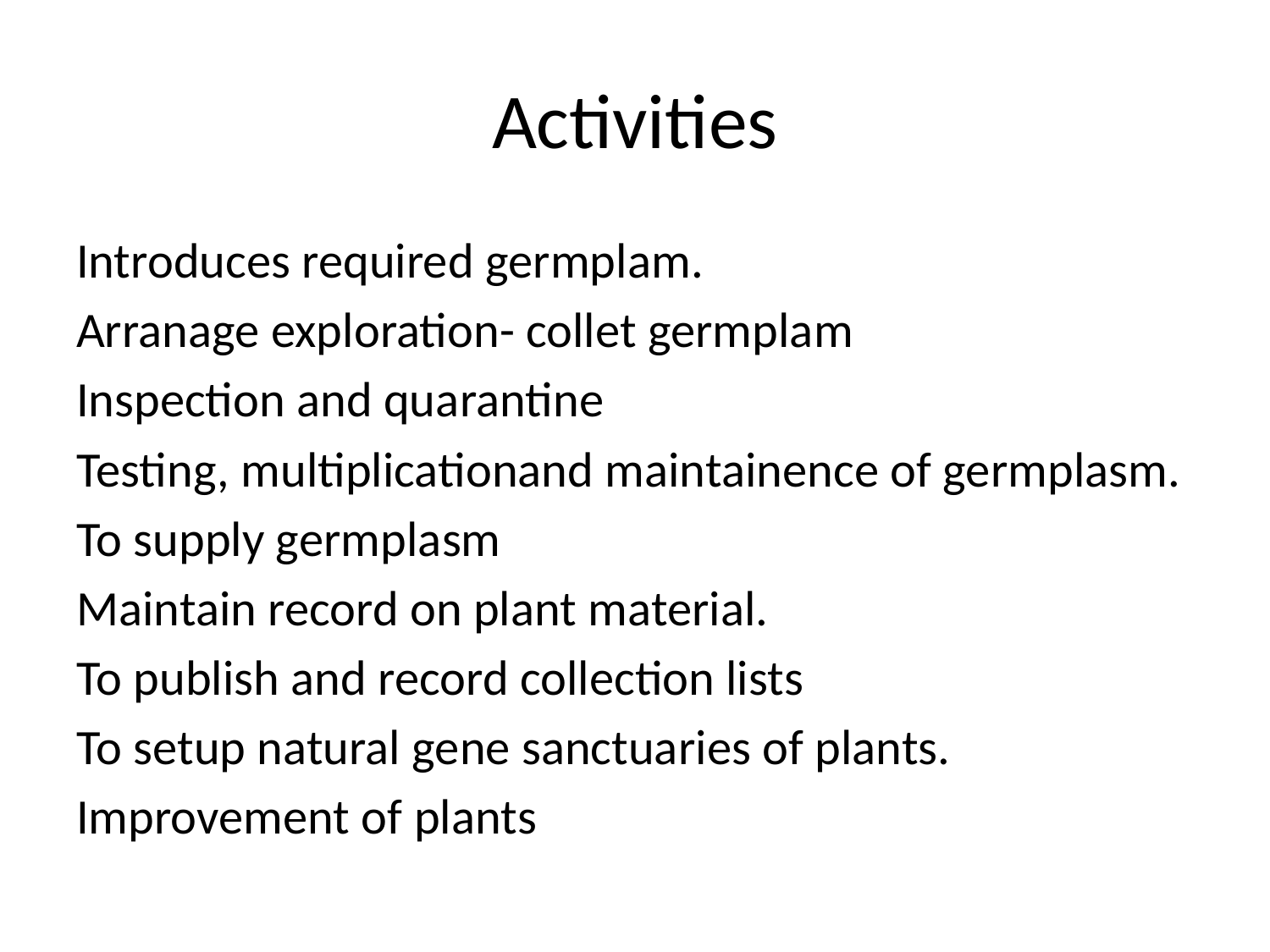

# Activities
Introduces required germplam.
Arranage exploration- collet germplam
Inspection and quarantine
Testing, multiplicationand maintainence of germplasm.
To supply germplasm
Maintain record on plant material.
To publish and record collection lists
To setup natural gene sanctuaries of plants.
Improvement of plants